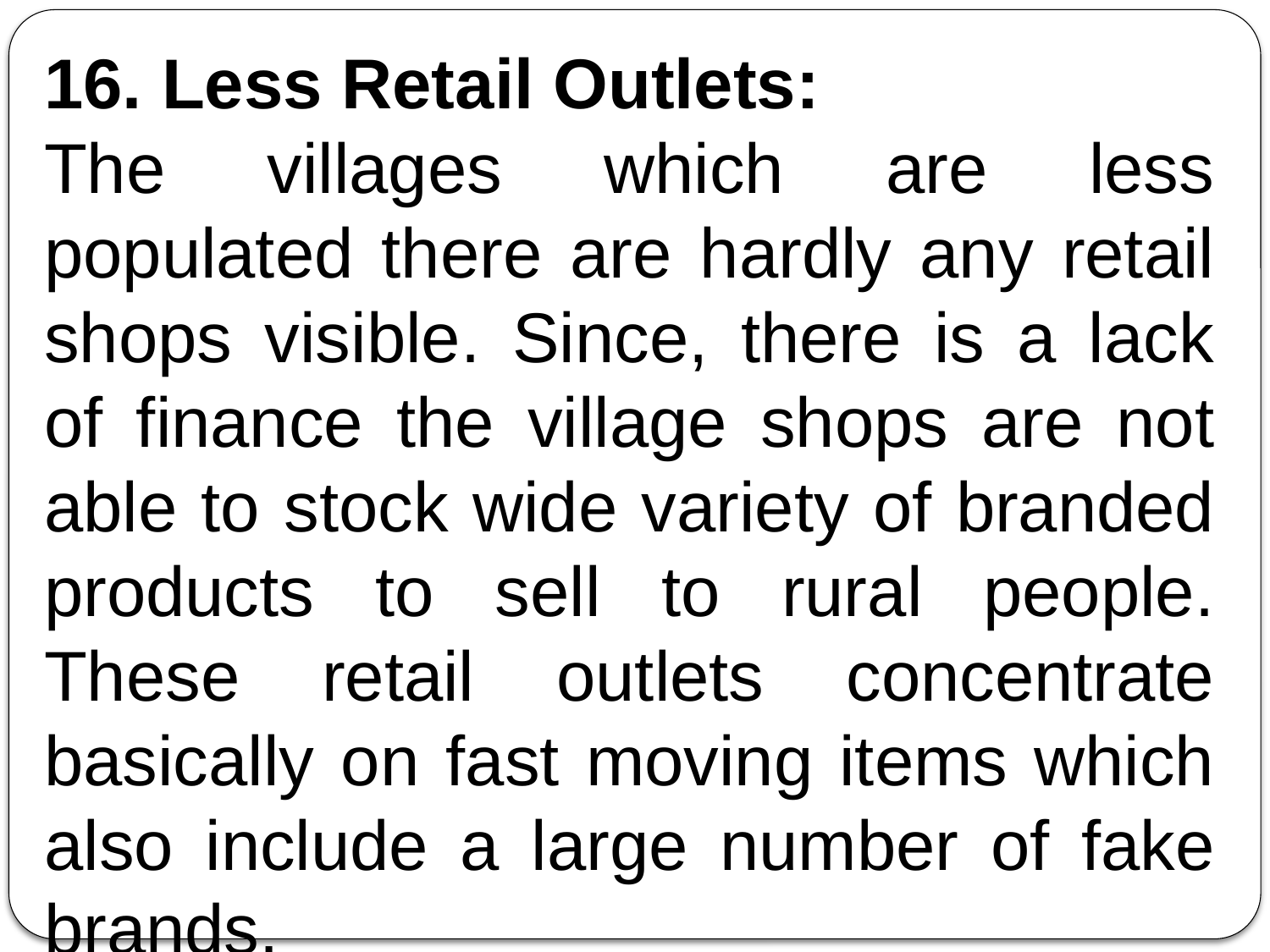

16. Less Retail Outlets:
The villages which are less populated there are hardly any retail shops visible. Since, there is a lack of finance the village shops are not able to stock wide variety of branded products to sell to rural people. These retail outlets concentrate basically on fast moving items which also include a large number of fake brands.